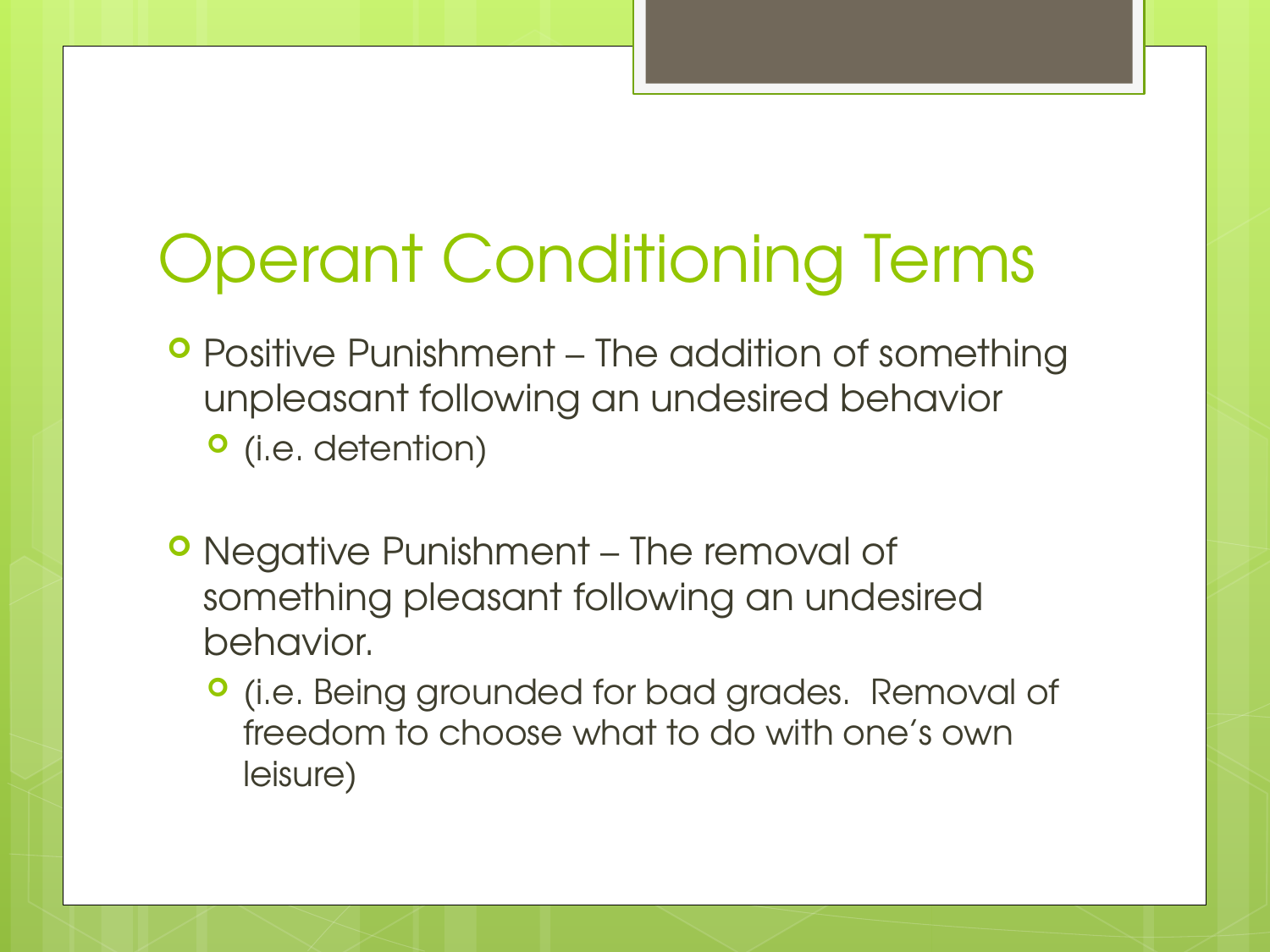

# Operant Conditioning Terms
Positive Punishment – The addition of something unpleasant following an undesired behavior
(i.e. detention)

Negative Punishment – The removal of something pleasant following an undesired behavior.
(i.e. Being grounded for bad grades.  Removal of freedom to choose what to do with one’s own leisure)